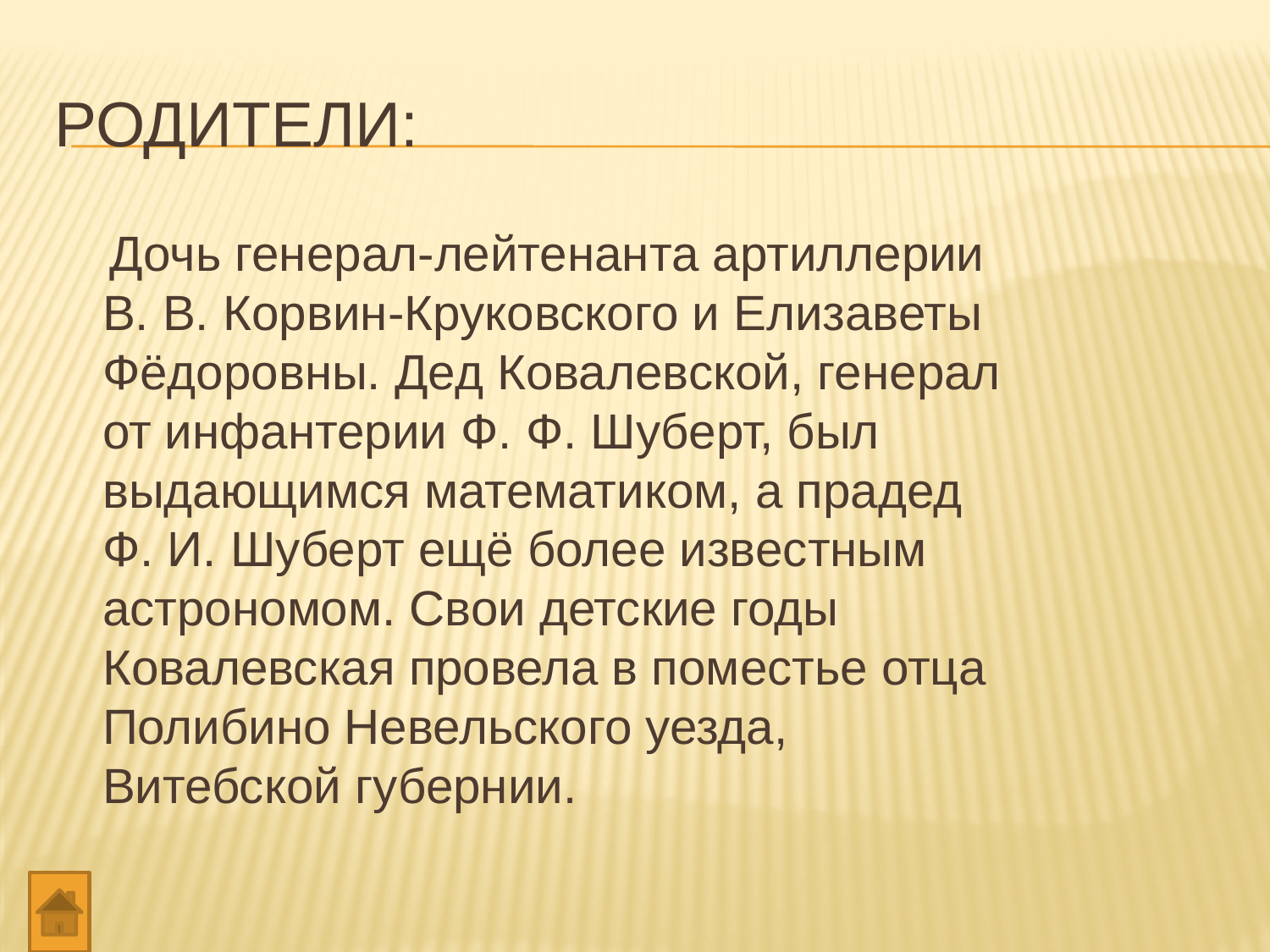

# Родители:
    Дочь генерал-лейтенанта артиллерии В. В. Корвин-Круковского и Елизаветы Фёдоровны. Дед Ковалевской, генерал от инфантерии Ф. Ф. Шуберт, был выдающимся математиком, а прадед Ф. И. Шуберт ещё более известным астрономом. Свои детские годы Ковалевская провела в поместье отца Полибино Невельского уезда, Витебской губернии.